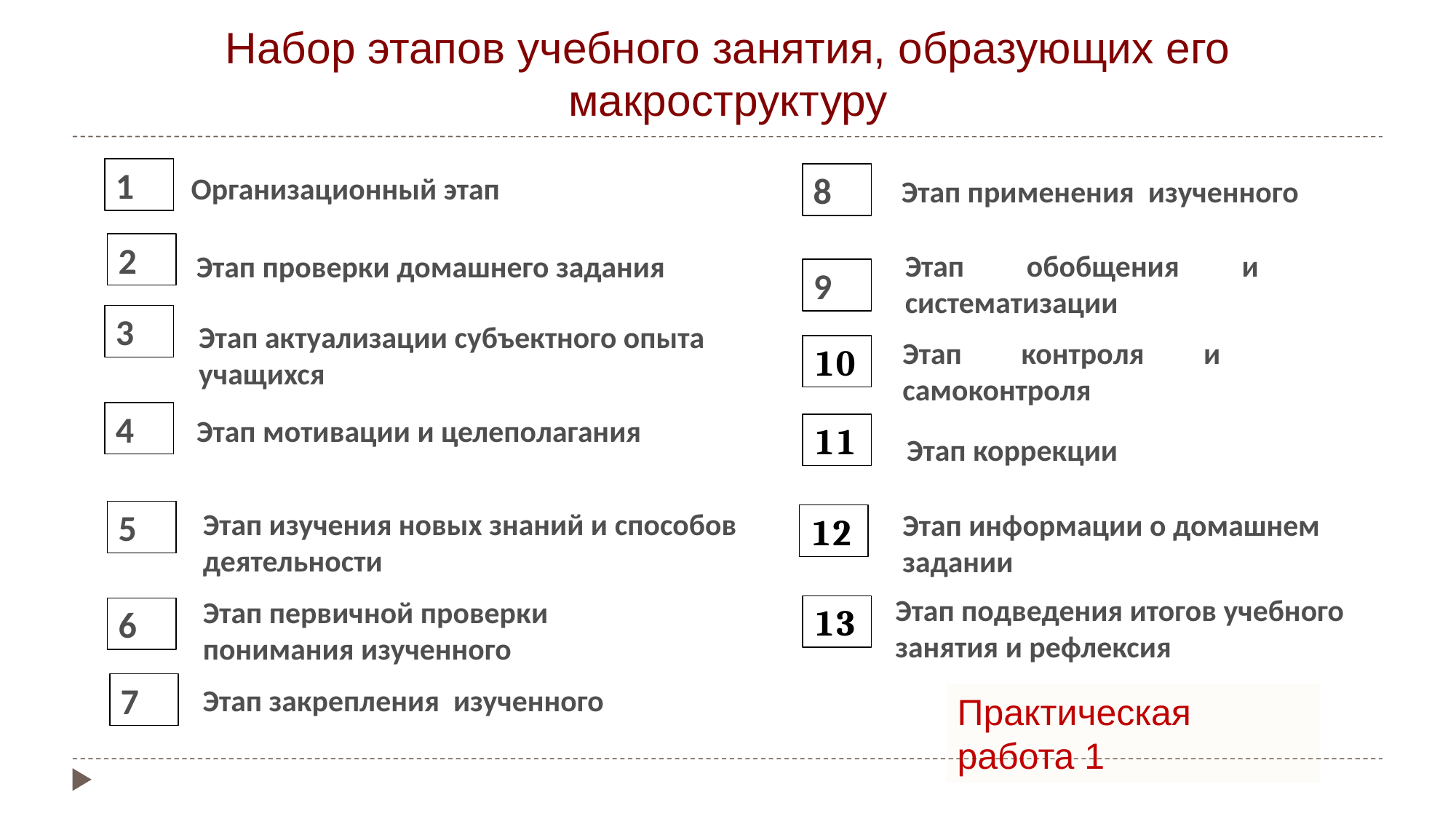

# Набор этапов учебного занятия, образующих его макроструктуру
1
8
Организационный этап
Этап применения  изученного
2
Этап обобщения и систематизации
Этап проверки домашнего задания
9
3
Этап актуализации субъектного опыта учащихся
Этап контроля и самоконтроля
10
4
Этап мотивации и целеполагания
11
Этап коррекции
Этап изучения новых знаний и способов деятельности
Этап информации о домашнем задании
5
12
Этап подведения итогов учебного занятия и рефлексия
Этап первичной проверки понимания изученного
13
6
7
Этап закрепления  изученного
Практическая работа 1